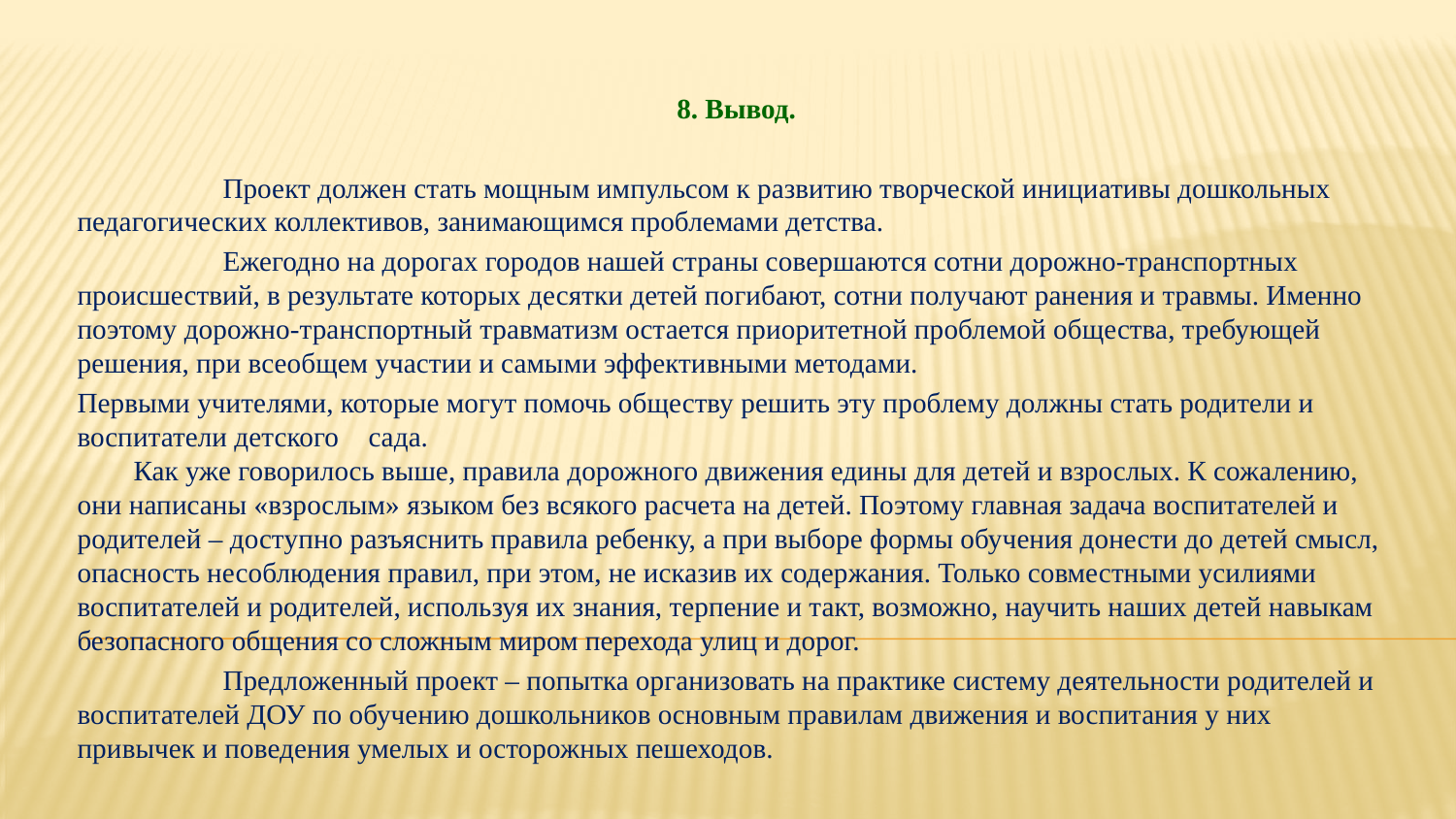

8. Вывод.

	Проект должен стать мощным импульсом к развитию творческой инициативы дошкольных педагогических коллективов, занимающимся проблемами детства.
	Ежегодно на дорогах городов нашей страны совершаются сотни дорожно-транспортных происшествий, в результате которых десятки детей погибают, сотни получают ранения и травмы. Именно поэтому дорожно-транспортный травматизм остается приоритетной проблемой общества, требующей решения, при всеобщем участии и самыми эффективными методами.
Первыми учителями, которые могут помочь обществу решить эту проблему должны стать родители и  воспитатели детского	сада.
        Как уже говорилось выше, правила дорожного движения едины для детей и взрослых. К сожалению, они написаны «взрослым» языком без всякого расчета на детей. Поэтому главная задача воспитателей и родителей – доступно разъяснить правила ребенку, а при выборе формы обучения донести до детей смысл, опасность несоблюдения правил, при этом, не исказив их содержания. Только совместными усилиями воспитателей и родителей, используя их знания, терпение и такт, возможно, научить наших детей навыкам безопасного общения со сложным миром перехода улиц и дорог.
	Предложенный проект – попытка организовать на практике систему деятельности родителей и воспитателей ДОУ по обучению дошкольников основным правилам движения и воспитания у них привычек и поведения умелых и осторожных пешеходов.